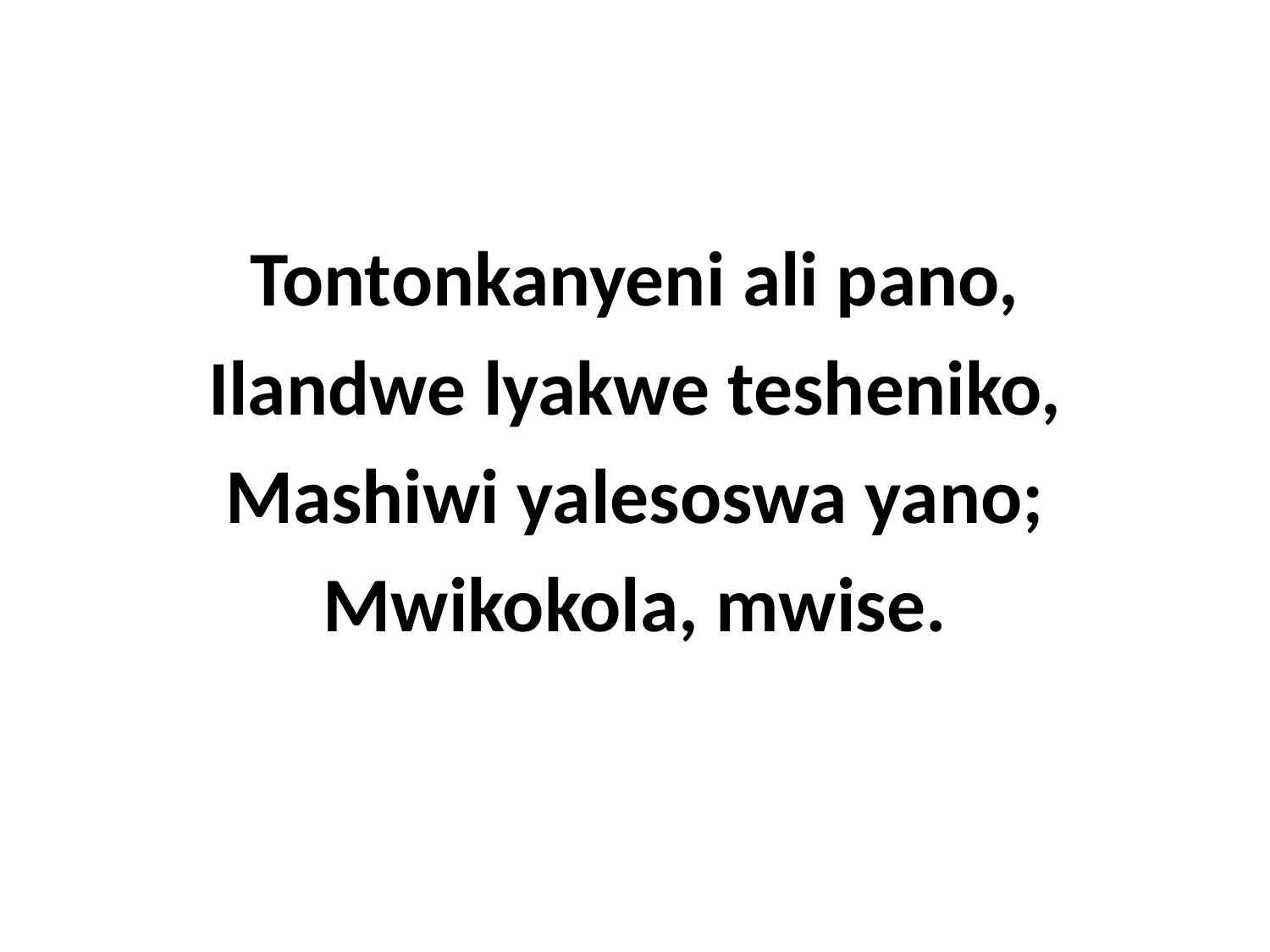

Tontonkanyeni ali pano,
Ilandwe lyakwe tesheniko,
Mashiwi yalesoswa yano;
Mwikokola, mwise.